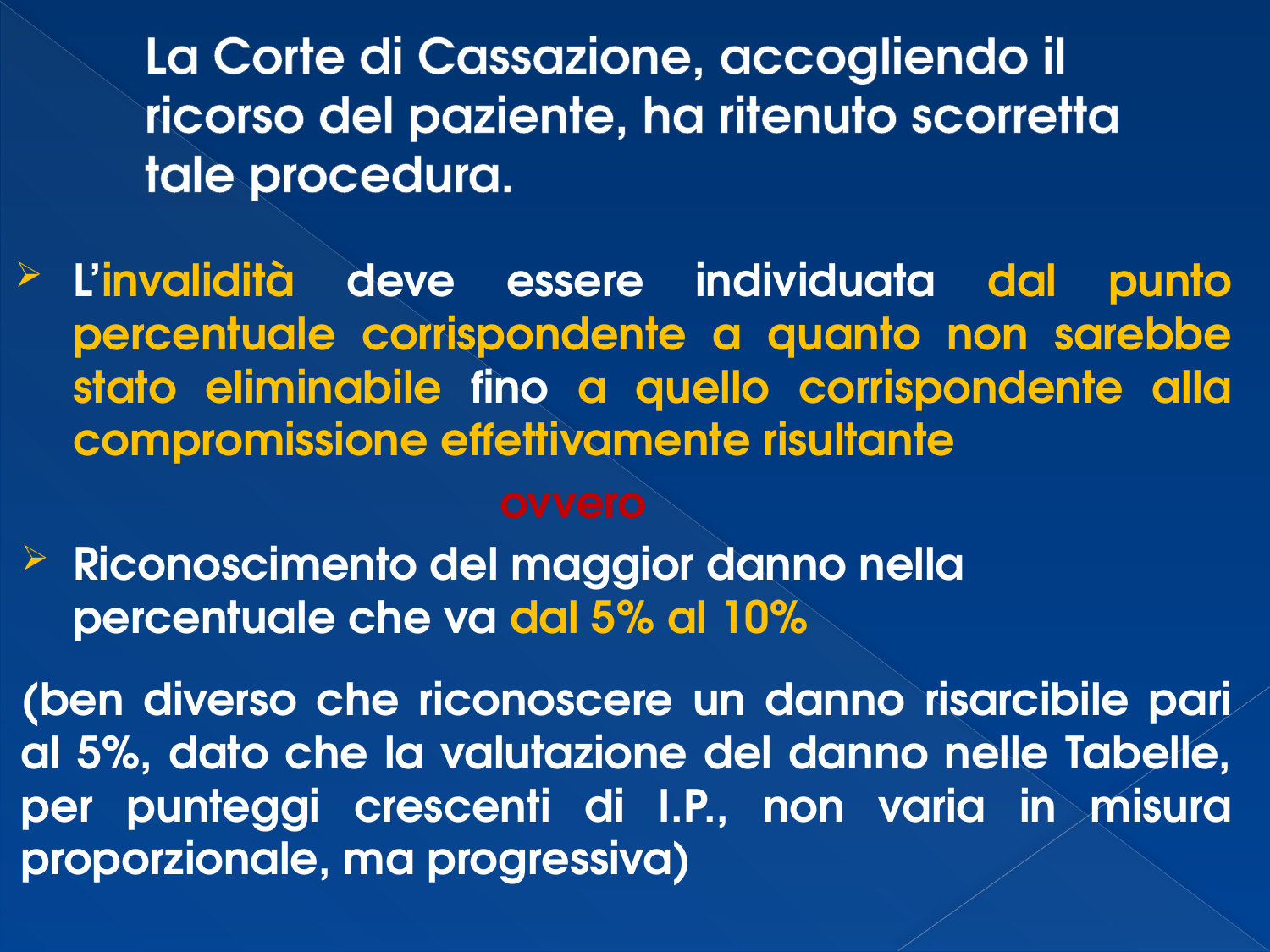

# La Corte di Cassazione, accogliendo il ricorso del paziente, ha ritenuto scorretta tale procedura.
L’invalidità deve essere individuata dal punto percentuale corrispondente a quanto non sarebbe stato eliminabile fino a quello corrispondente alla compromissione effettivamente risultante
                                       ovvero
Riconoscimento del maggior danno nella percentuale che va dal 5% al 10%

(ben diverso che riconoscere un danno risarcibile pari al 5%, dato che la valutazione del danno nelle Tabelle, per punteggi crescenti di I.P., non varia in misura proporzionale, ma progressiva)